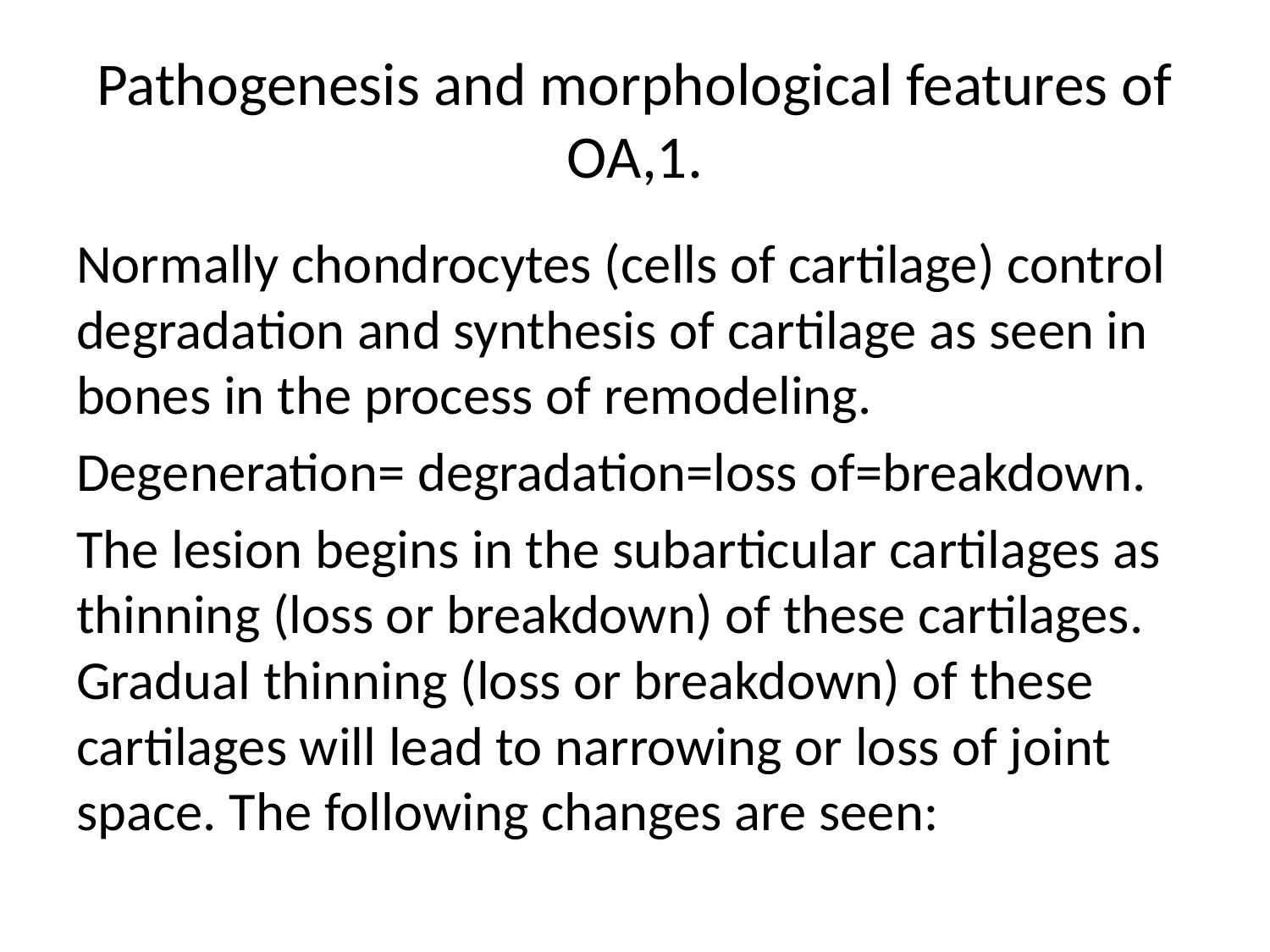

# Pathogenesis and morphological features of OA,1.
Normally chondrocytes (cells of cartilage) control degradation and synthesis of cartilage as seen in bones in the process of remodeling.
Degeneration= degradation=loss of=breakdown.
The lesion begins in the subarticular cartilages as thinning (loss or breakdown) of these cartilages. Gradual thinning (loss or breakdown) of these cartilages will lead to narrowing or loss of joint space. The following changes are seen: